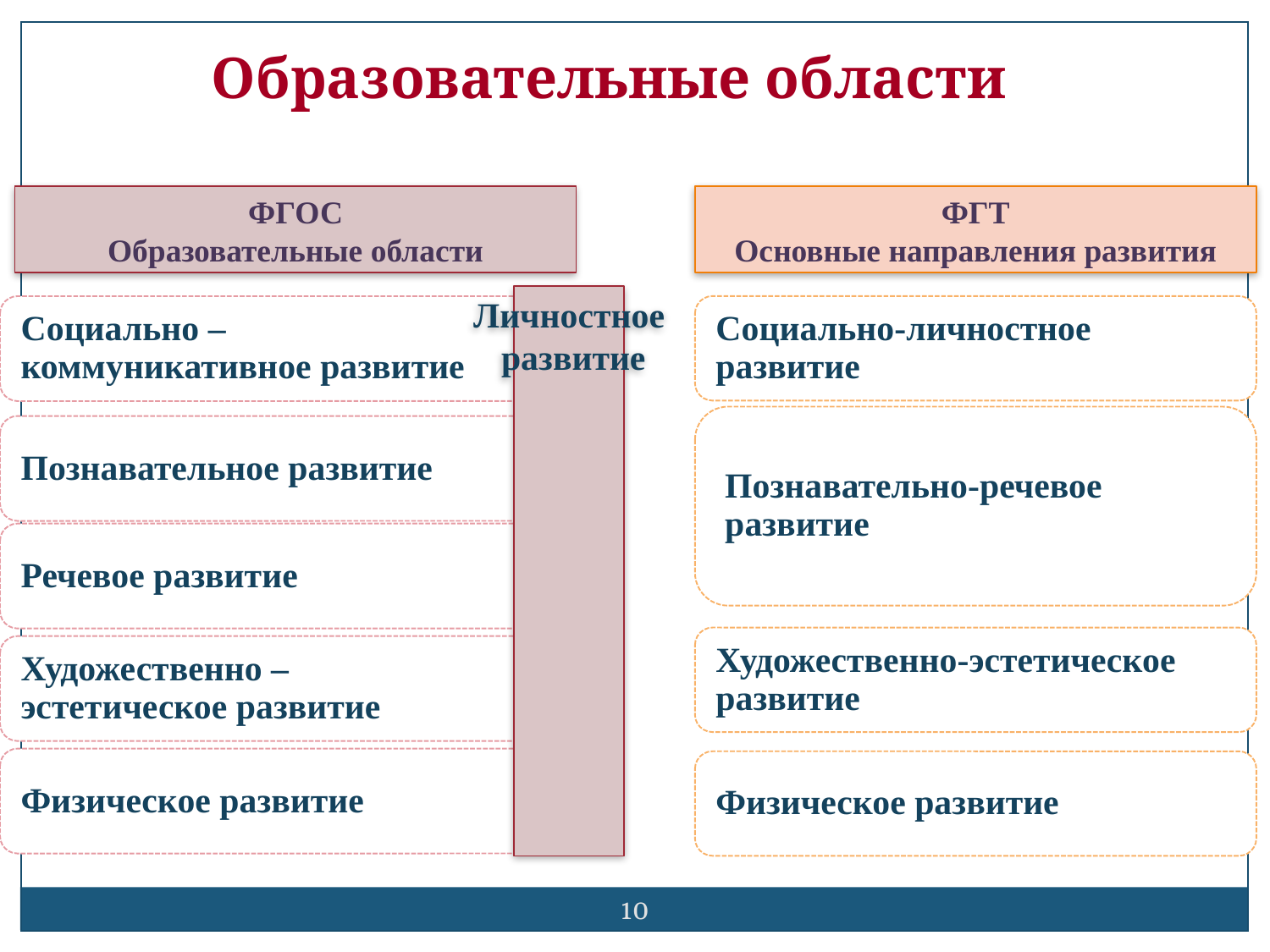

Образовательные области
ФГОС
Образовательные области
ФГТ
Основные направления развития
Личностное
 развитие
Физическое развитие
Социально-личностное развитие
Познавательно-речевое развитие
Художественно-эстетическое развитие
Социально –
коммуникативное развитие
Познавательное развитие
Речевое развитие
Художественно –
эстетическое развитие
Физическое развитие
10